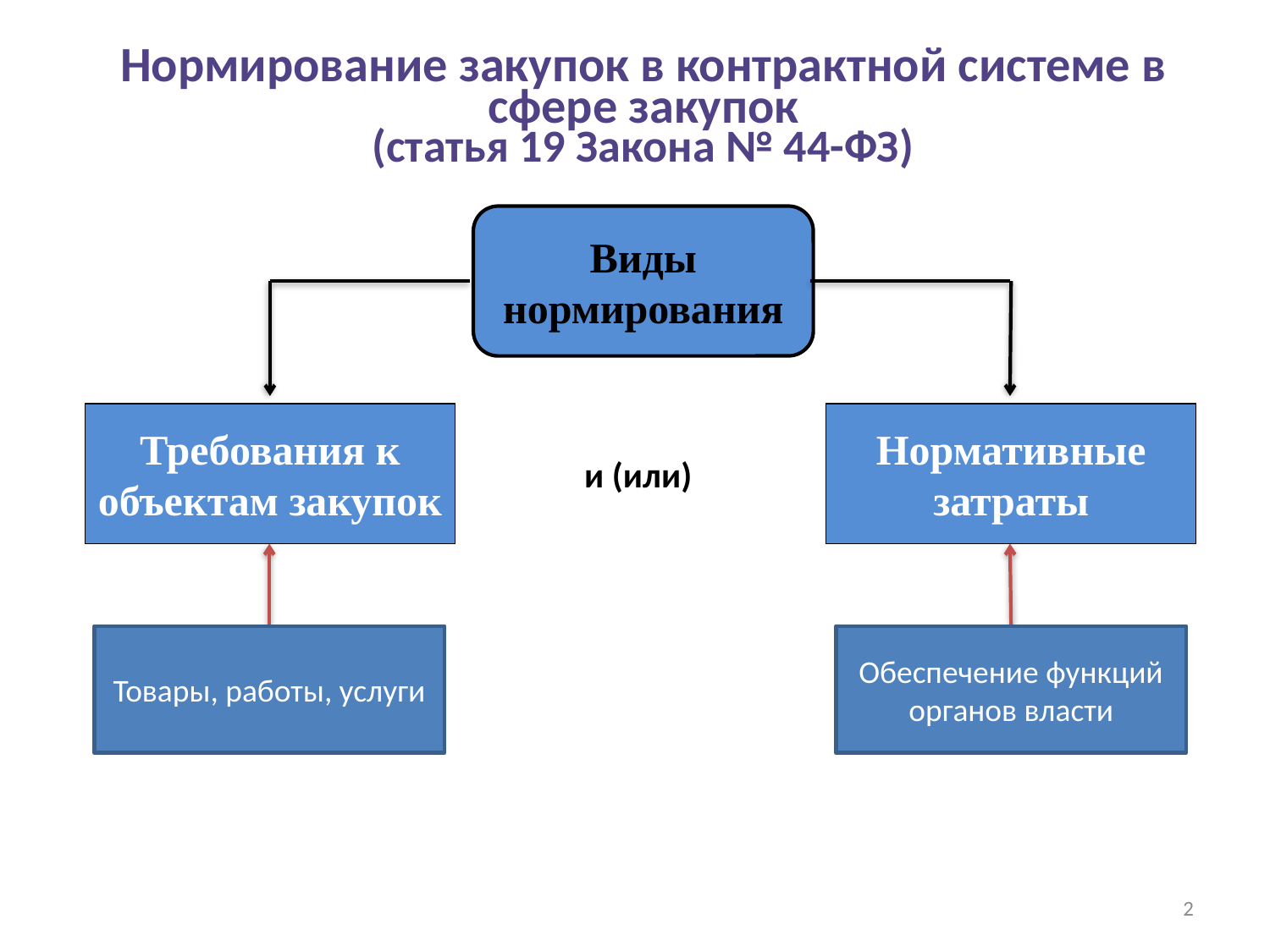

Нормирование закупок в контрактной системе в сфере закупок
(статья 19 Закона № 44-ФЗ)
Виды нормирования
Требования к объектам закупок
Нормативные затраты
и (или)
Товары, работы, услуги
Обеспечение функций органов власти
2